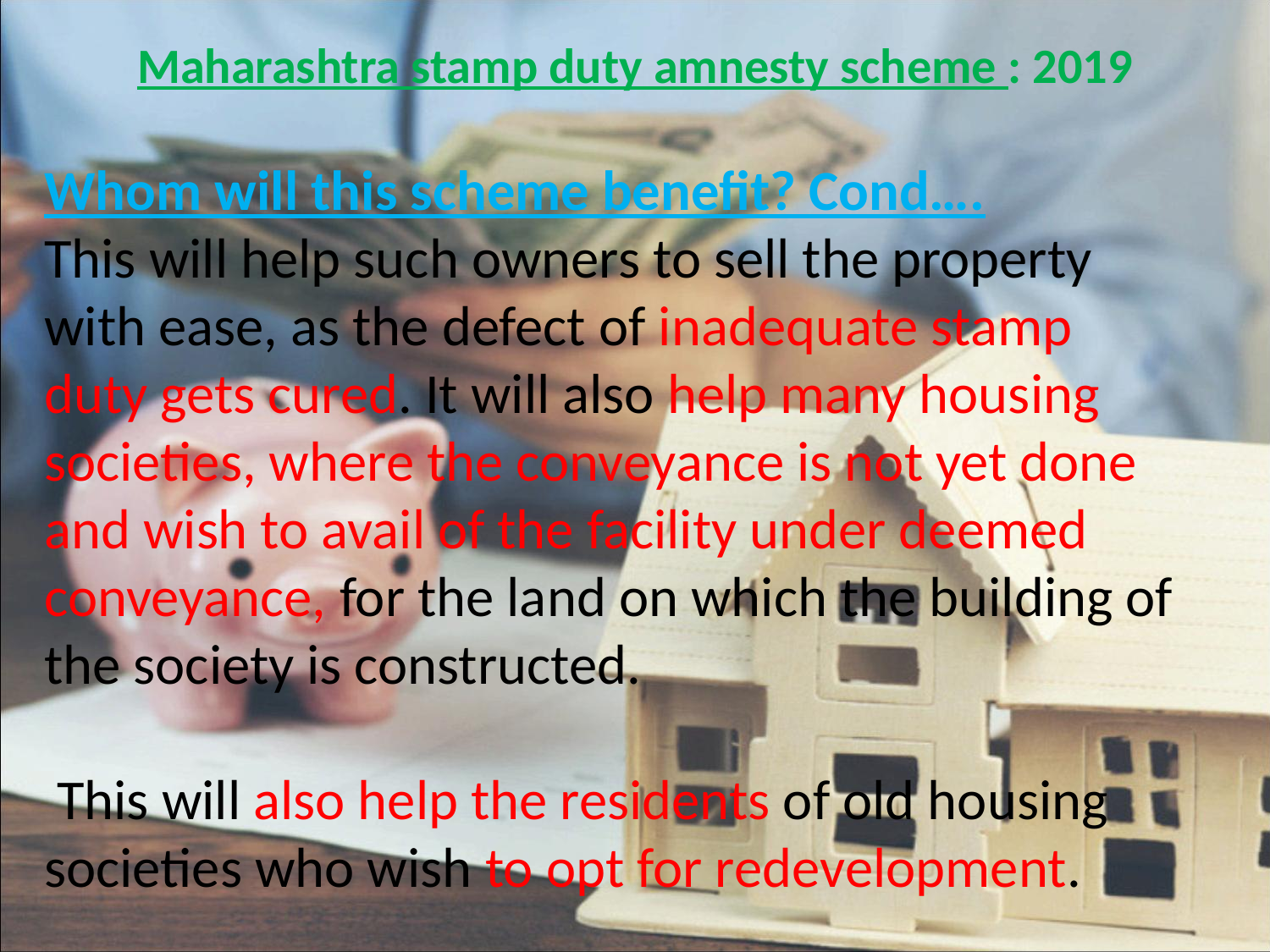

# Maharashtra stamp duty amnesty scheme : 2019
Whom will this scheme benefit? Cond….
This will help such owners to sell the property with ease, as the defect of inadequate stamp duty gets cured. It will also help many housing societies, where the conveyance is not yet done and wish to avail of the facility under deemed conveyance, for the land on which the building of the society is constructed.

 This will also help the residents of old housing societies who wish to opt for redevelopment.